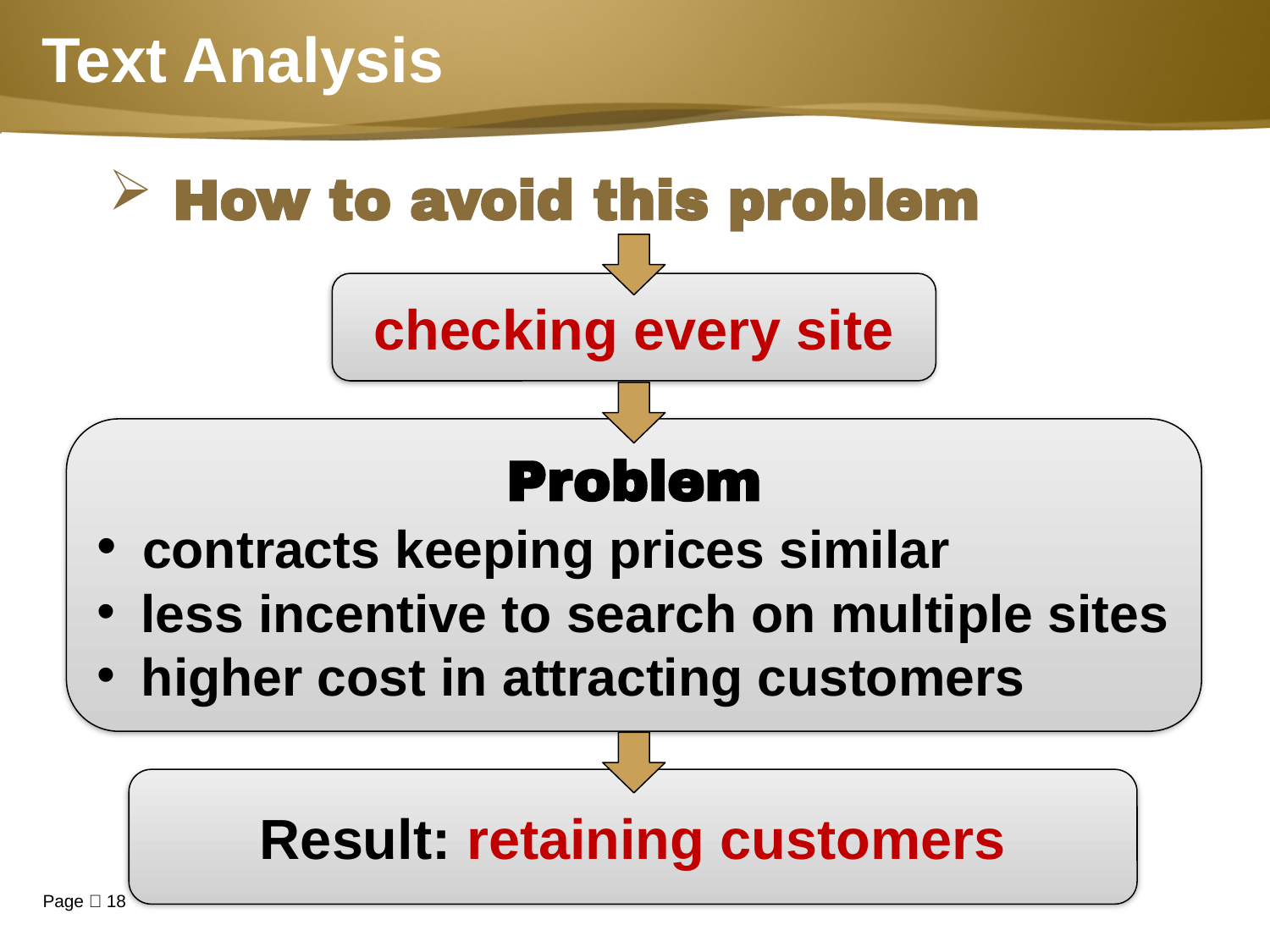

# Text Analysis
 How to avoid this problem

checking every site

Problem
 contracts keeping prices similar
 less incentive to search on multiple sites
 higher cost in attracting customers

Result: retaining customers